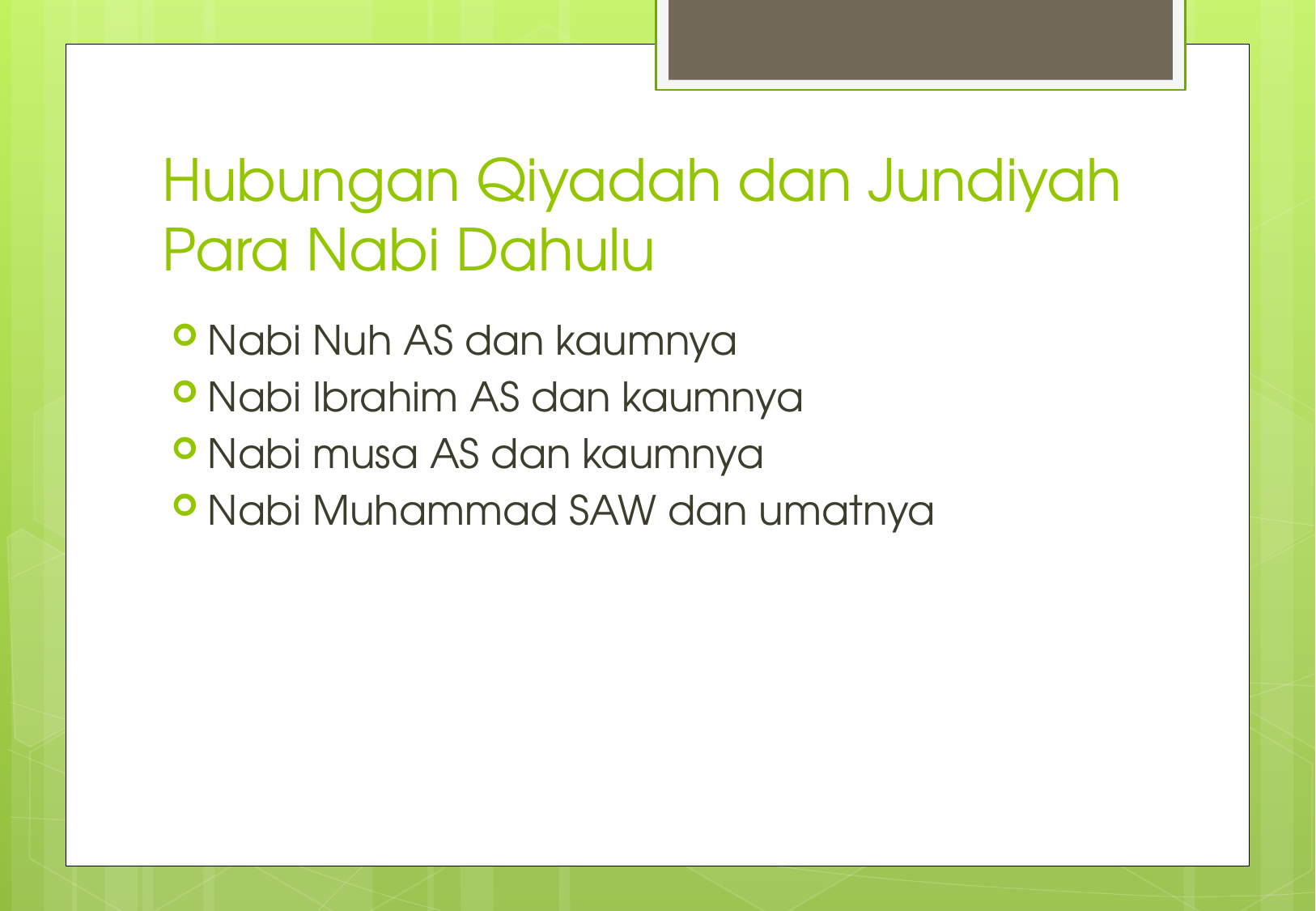

# Hubungan Qiyadah dan Jundiyah Para Nabi Dahulu
Nabi Nuh AS dan kaumnya
Nabi Ibrahim AS dan kaumnya
Nabi musa AS dan kaumnya
Nabi Muhammad SAW dan umatnya